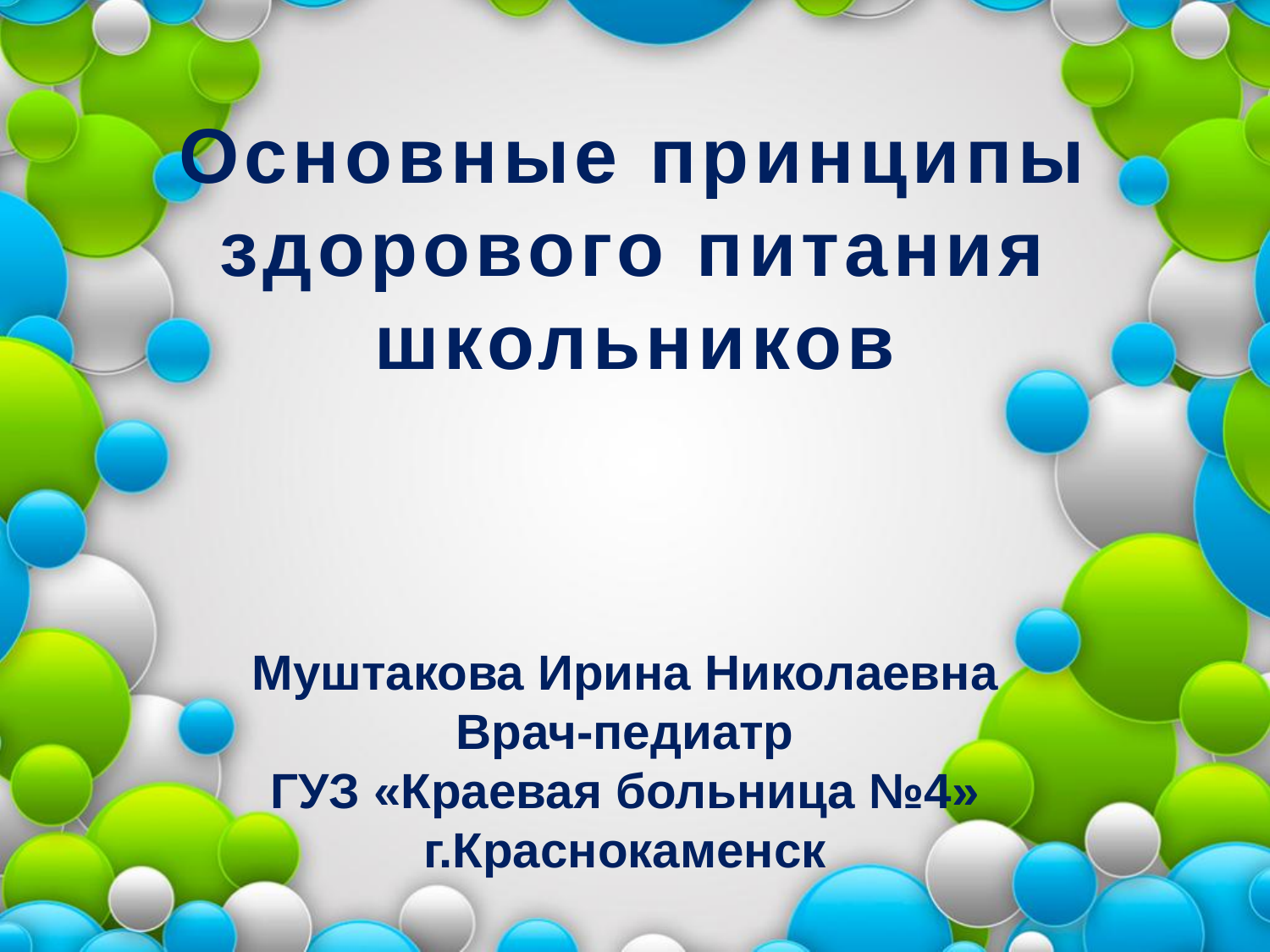

Основные принципы здорового питания школьников
Муштакова Ирина Николаевна
Врач-педиатр
ГУЗ «Краевая больница №4»
г.Краснокаменск